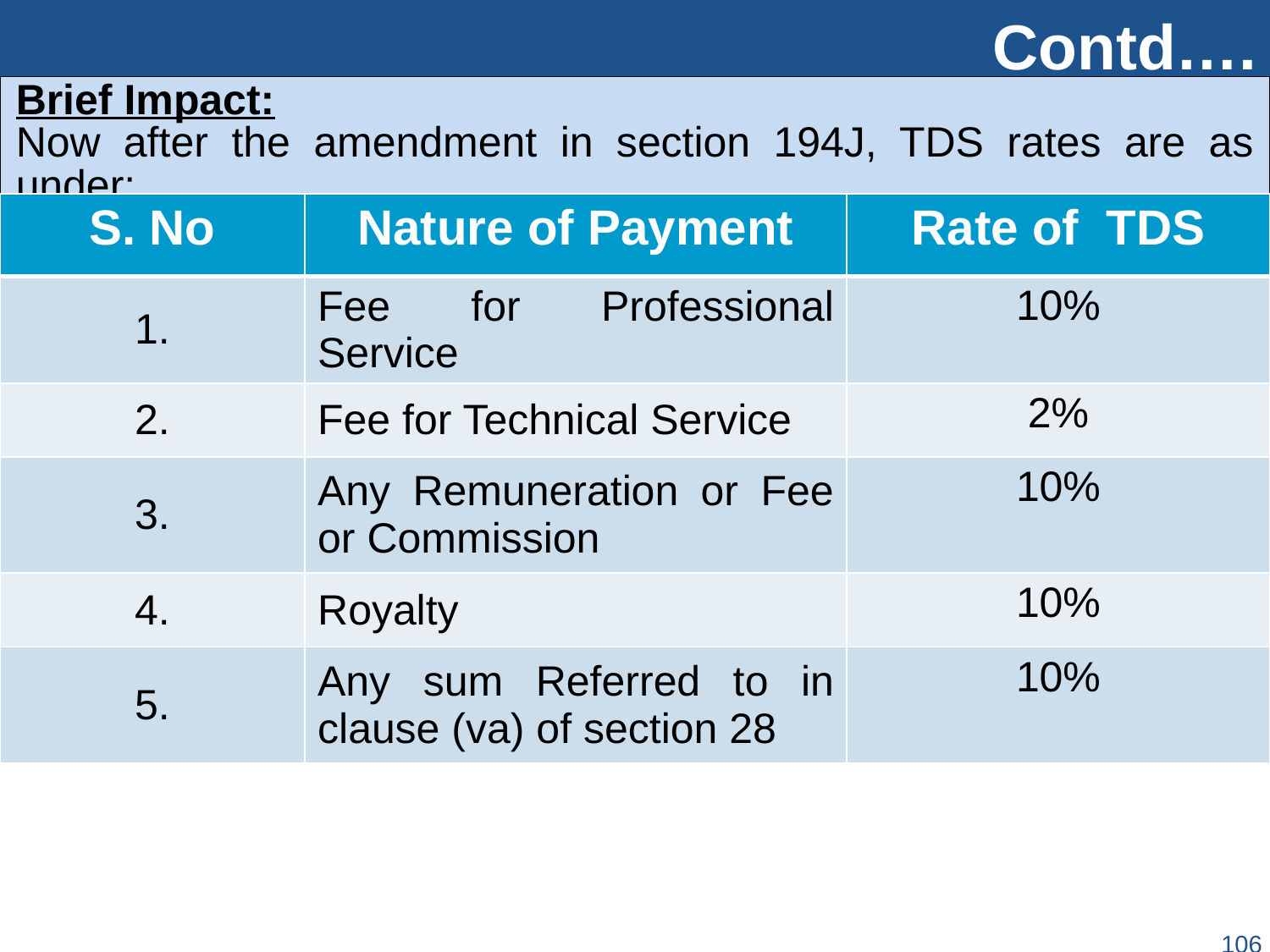

# Contd….
| Brief Impact: Now after the amendment in section 194J, TDS rates are as under: |
| --- |
| S. No | Nature of Payment | Rate of TDS |
| --- | --- | --- |
| 1. | Fee for Professional Service | 10% |
| 2. | Fee for Technical Service | 2% |
| 3. | Any Remuneration or Fee or Commission | 10% |
| 4. | Royalty | 10% |
| 5. | Any sum Referred to in clause (va) of section 28 | 10% |
106